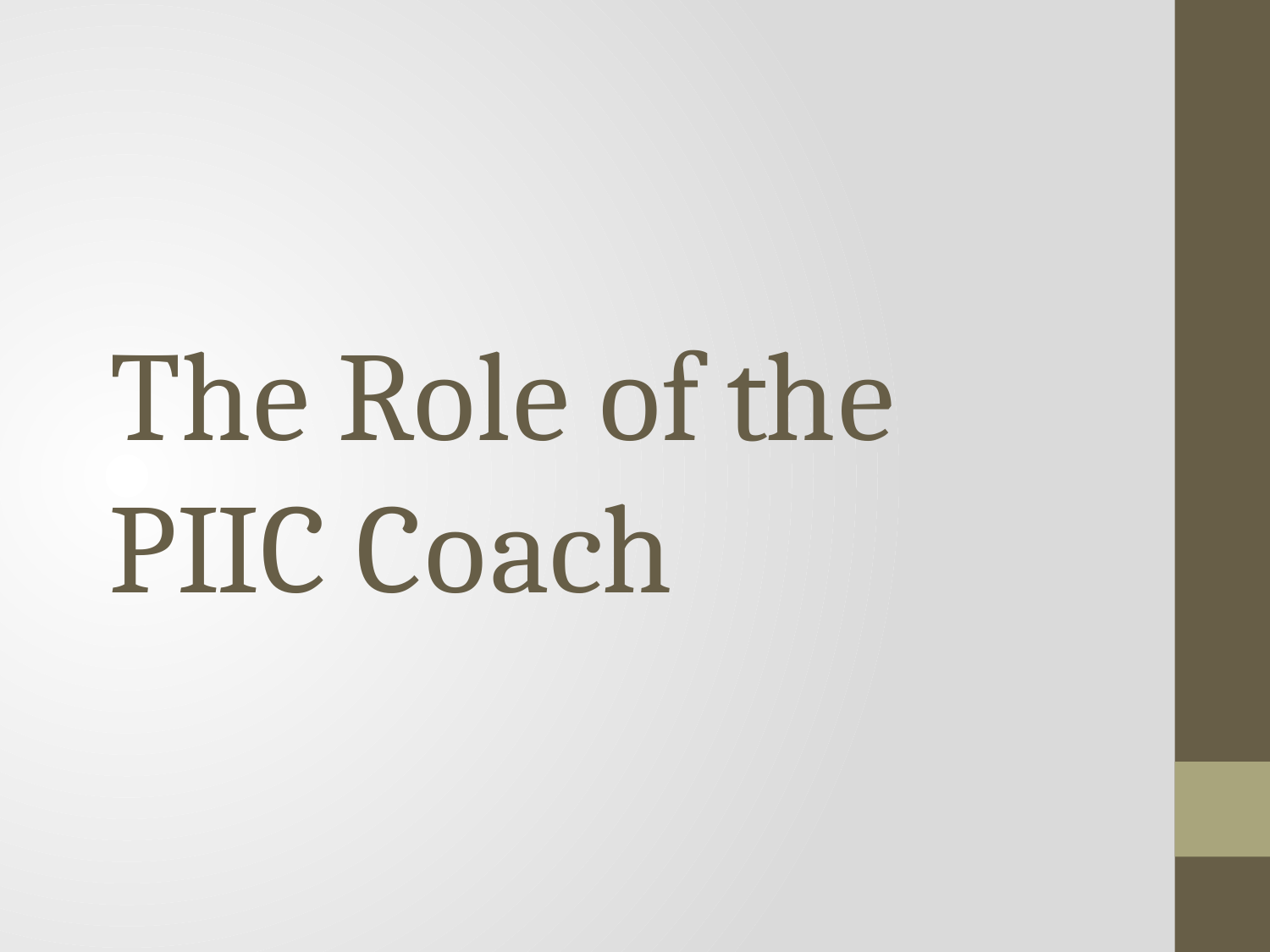

# The Role of the PIIC Coach